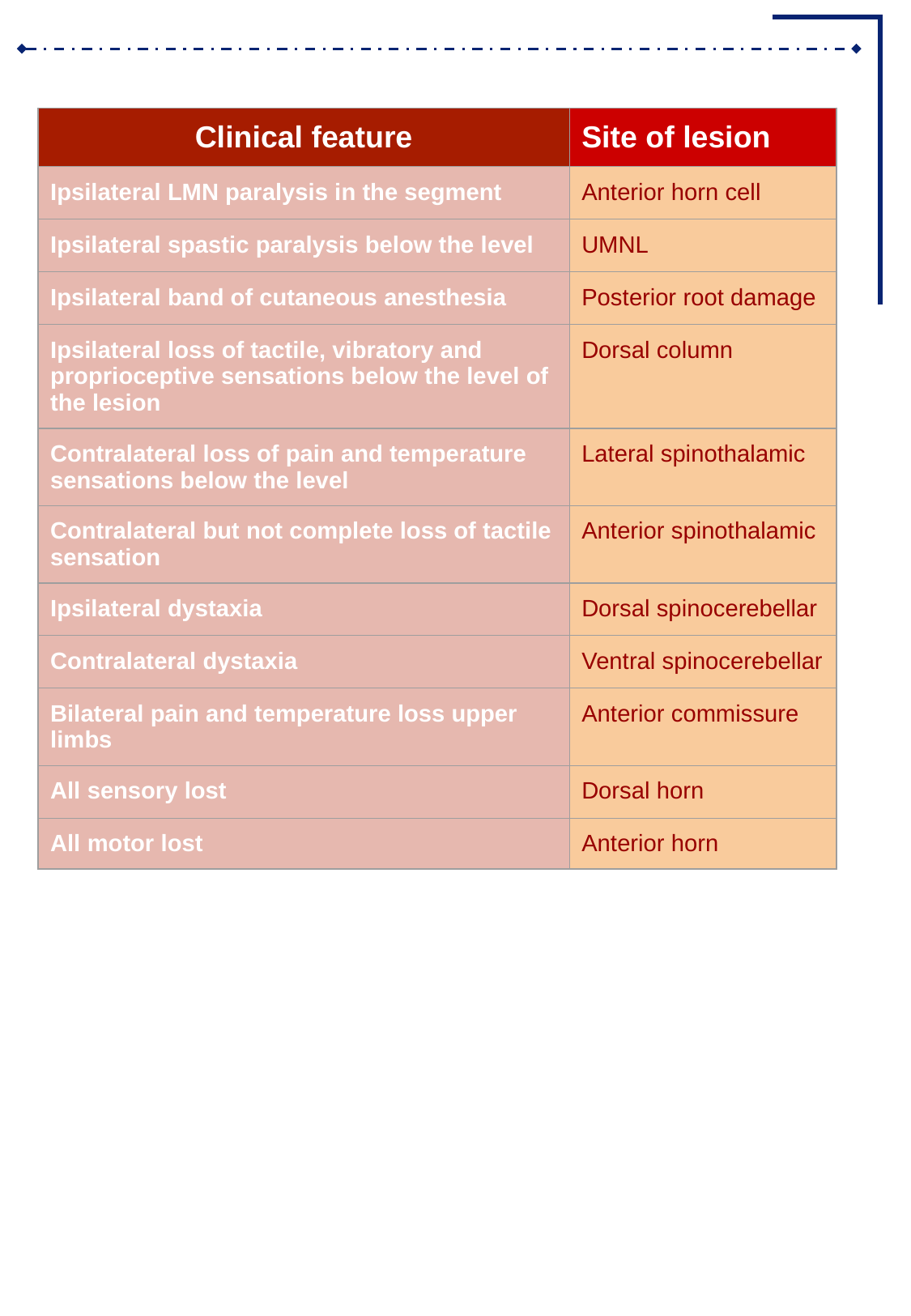

| Clinical feature | Site of lesion |
| --- | --- |
| Ipsilateral LMN paralysis in the segment | Anterior horn cell |
| Ipsilateral spastic paralysis below the level | UMNL |
| Ipsilateral band of cutaneous anesthesia | Posterior root damage |
| Ipsilateral loss of tactile, vibratory and proprioceptive sensations below the level of the lesion | Dorsal column |
| Contralateral loss of pain and temperature sensations below the level | Lateral spinothalamic |
| Contralateral but not complete loss of tactile sensation | Anterior spinothalamic |
| Ipsilateral dystaxia | Dorsal spinocerebellar |
| Contralateral dystaxia | Ventral spinocerebellar |
| Bilateral pain and temperature loss upper limbs | Anterior commissure |
| All sensory lost | Dorsal horn |
| All motor lost | Anterior horn |